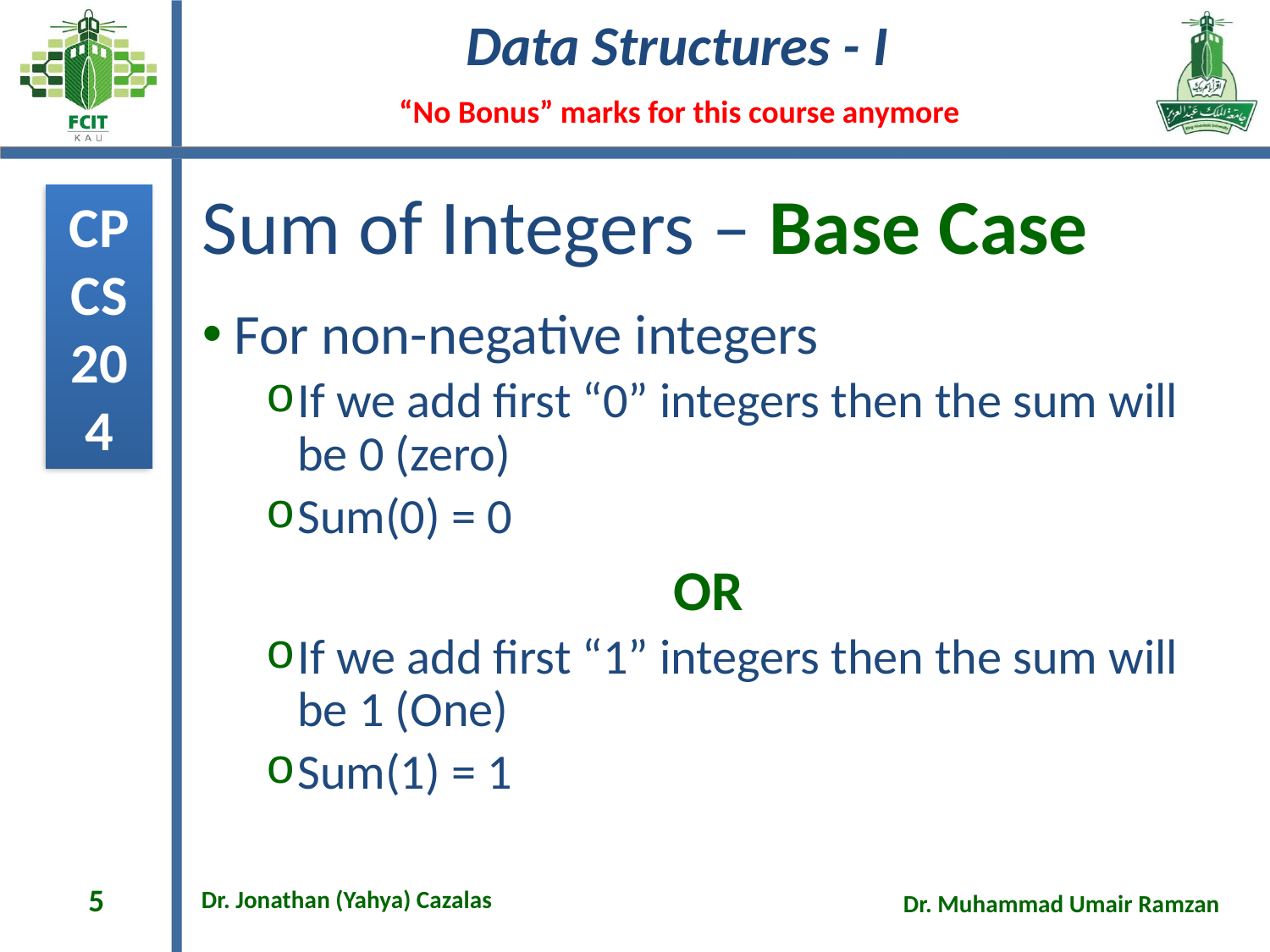

# Sum of Integers – Base Case
For non-negative integers
If we add first “0” integers then the sum will be 0 (zero)
Sum(0) = 0
OR
If we add first “1” integers then the sum will be 1 (One)
Sum(1) = 1

5